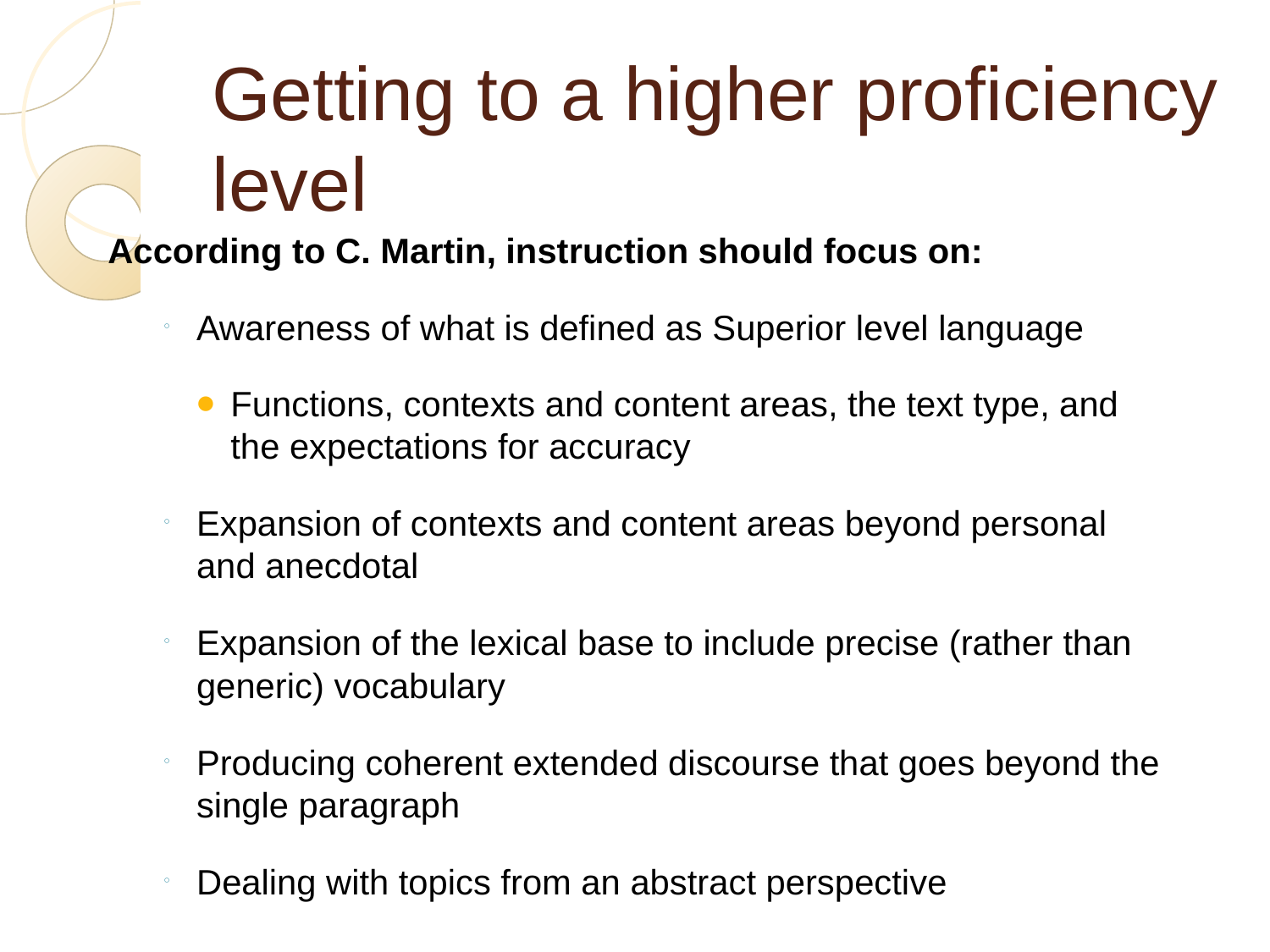

# Getting to a higher proficiency level
According to C. Martin, instruction should focus on:
Awareness of what is defined as Superior level language
Functions, contexts and content areas, the text type, and the expectations for accuracy
Expansion of contexts and content areas beyond personal and anecdotal
Expansion of the lexical base to include precise (rather than generic) vocabulary
Producing coherent extended discourse that goes beyond the single paragraph
Dealing with topics from an abstract perspective